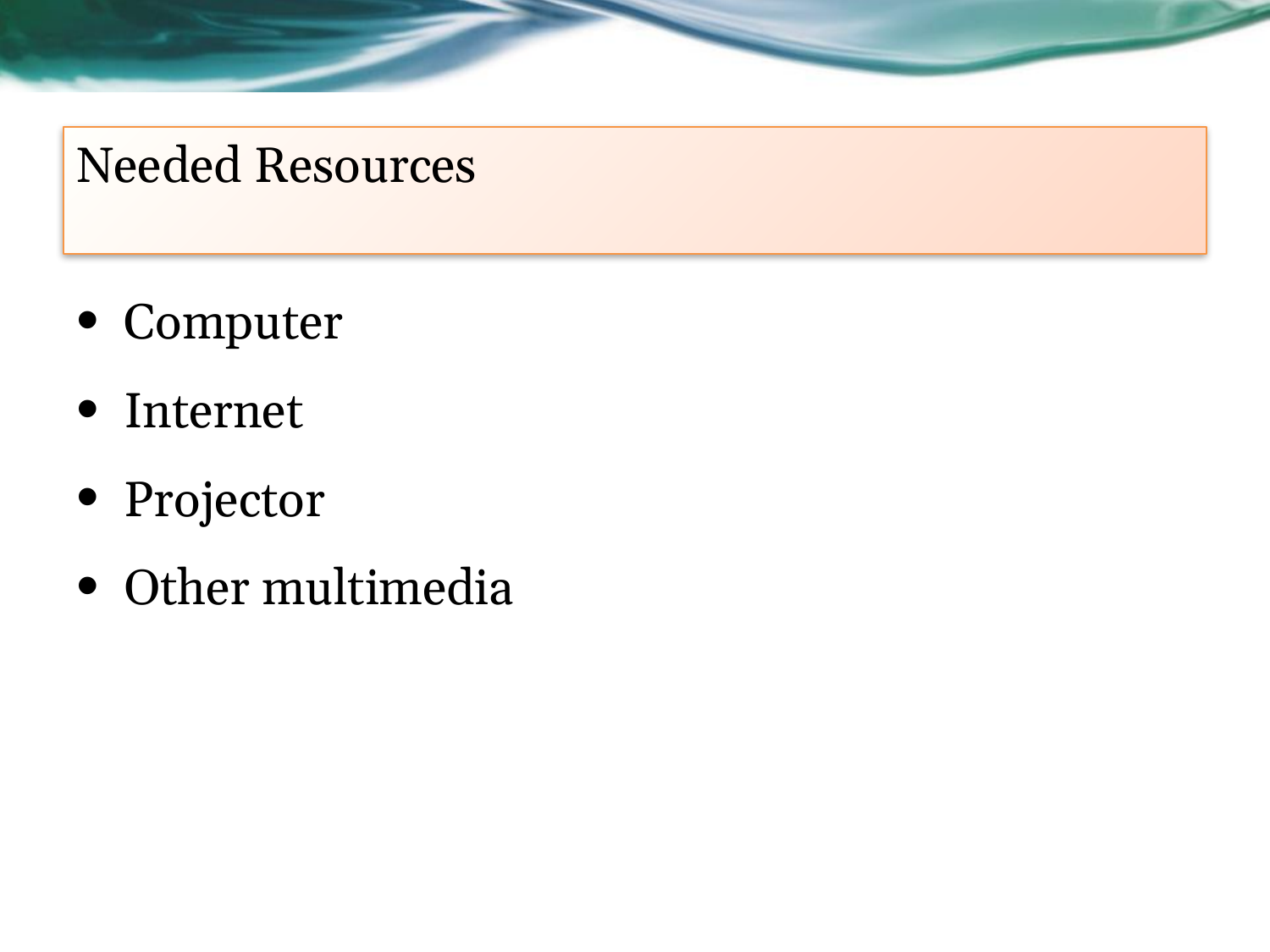

# Needed Resources
Computer
Internet
Projector
Other multimedia